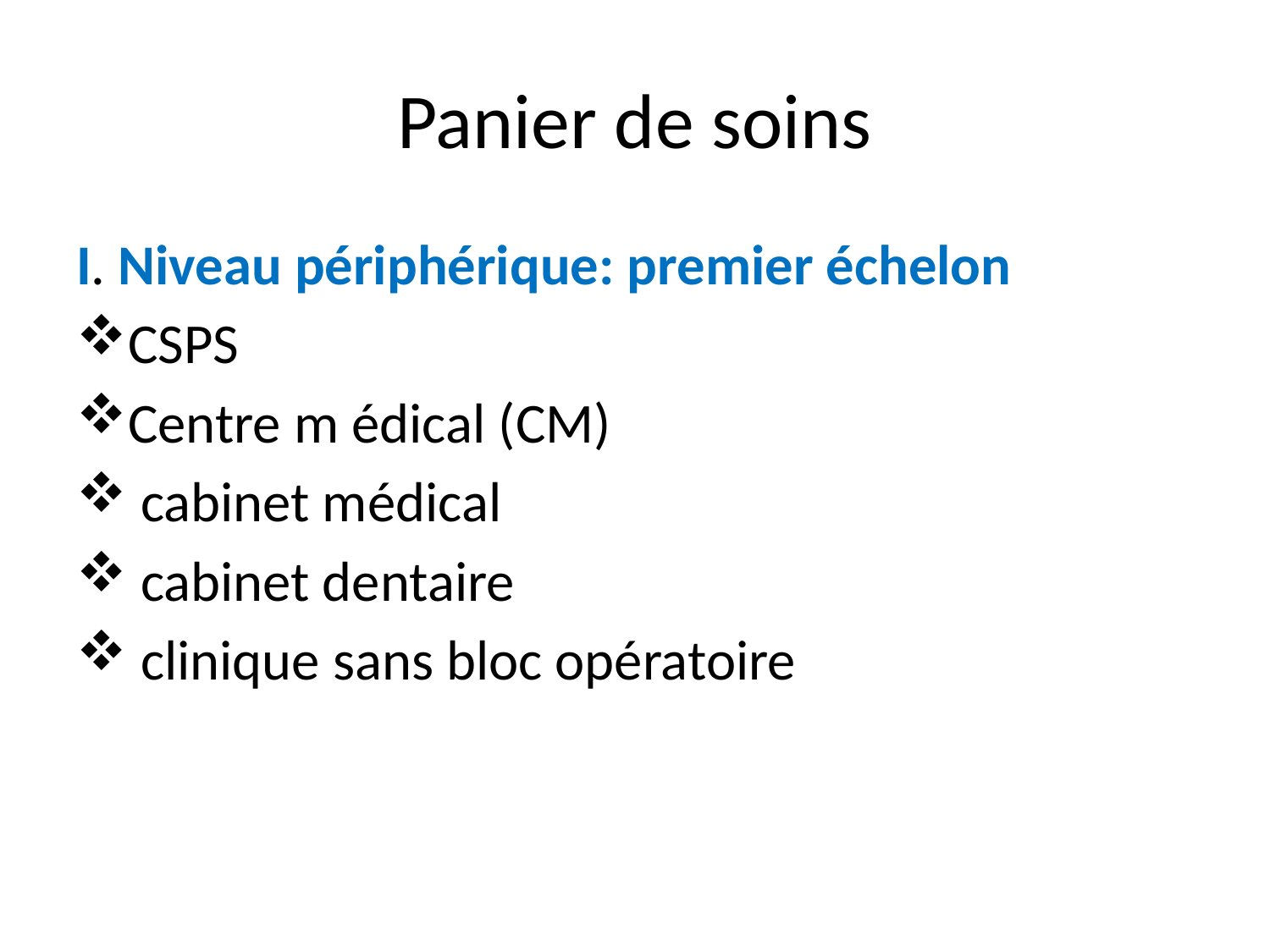

# Panier de soins
I. Niveau périphérique: premier échelon
CSPS
Centre m édical (CM)
 cabinet médical
 cabinet dentaire
 clinique sans bloc opératoire